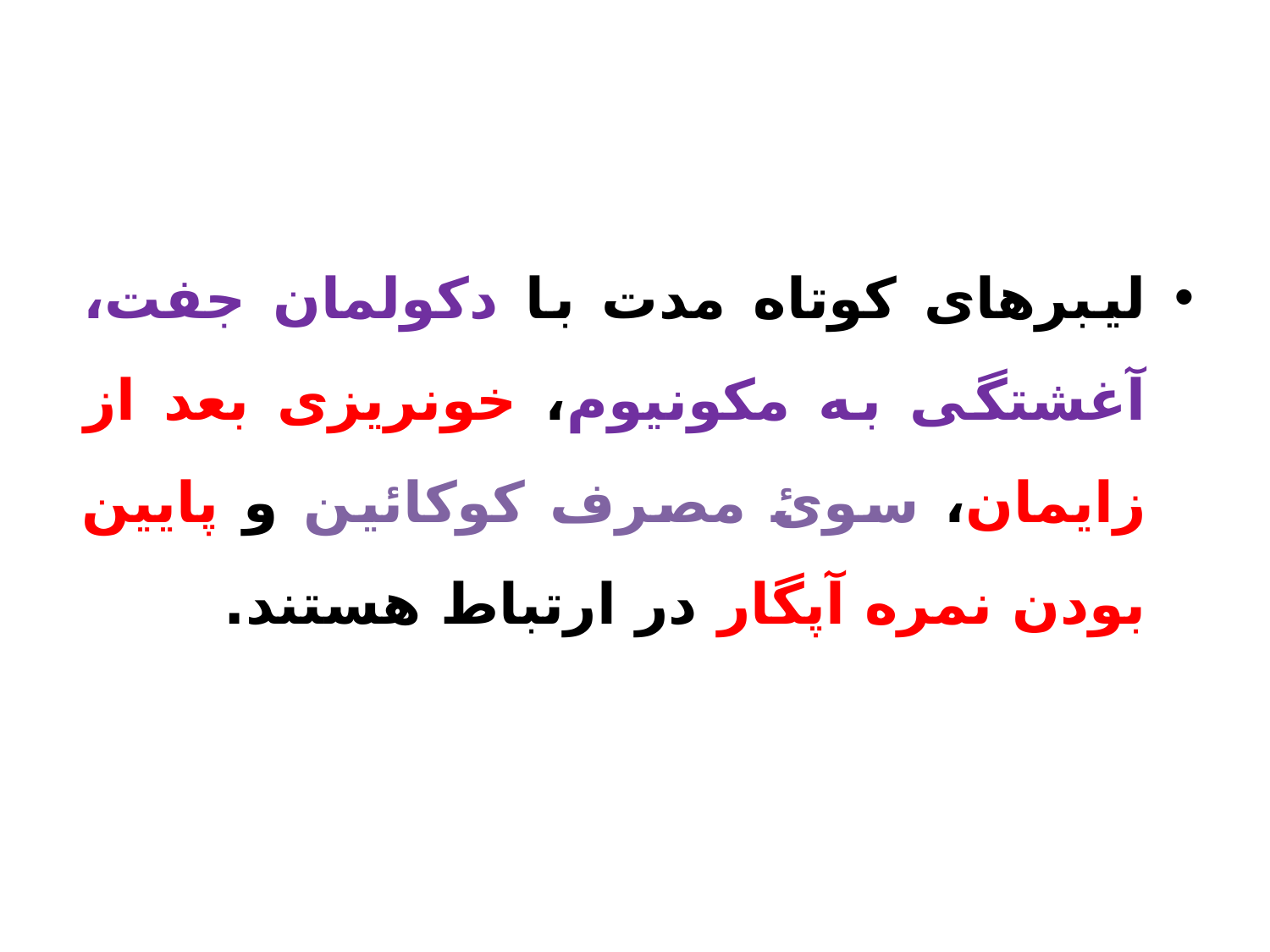

#
لیبرهای کوتاه مدت با دکولمان جفت، آغشتگی به مکونیوم، خونریزی بعد از زایمان، سوئ مصرف کوکائین و پایین بودن نمره آپگار در ارتباط هستند.